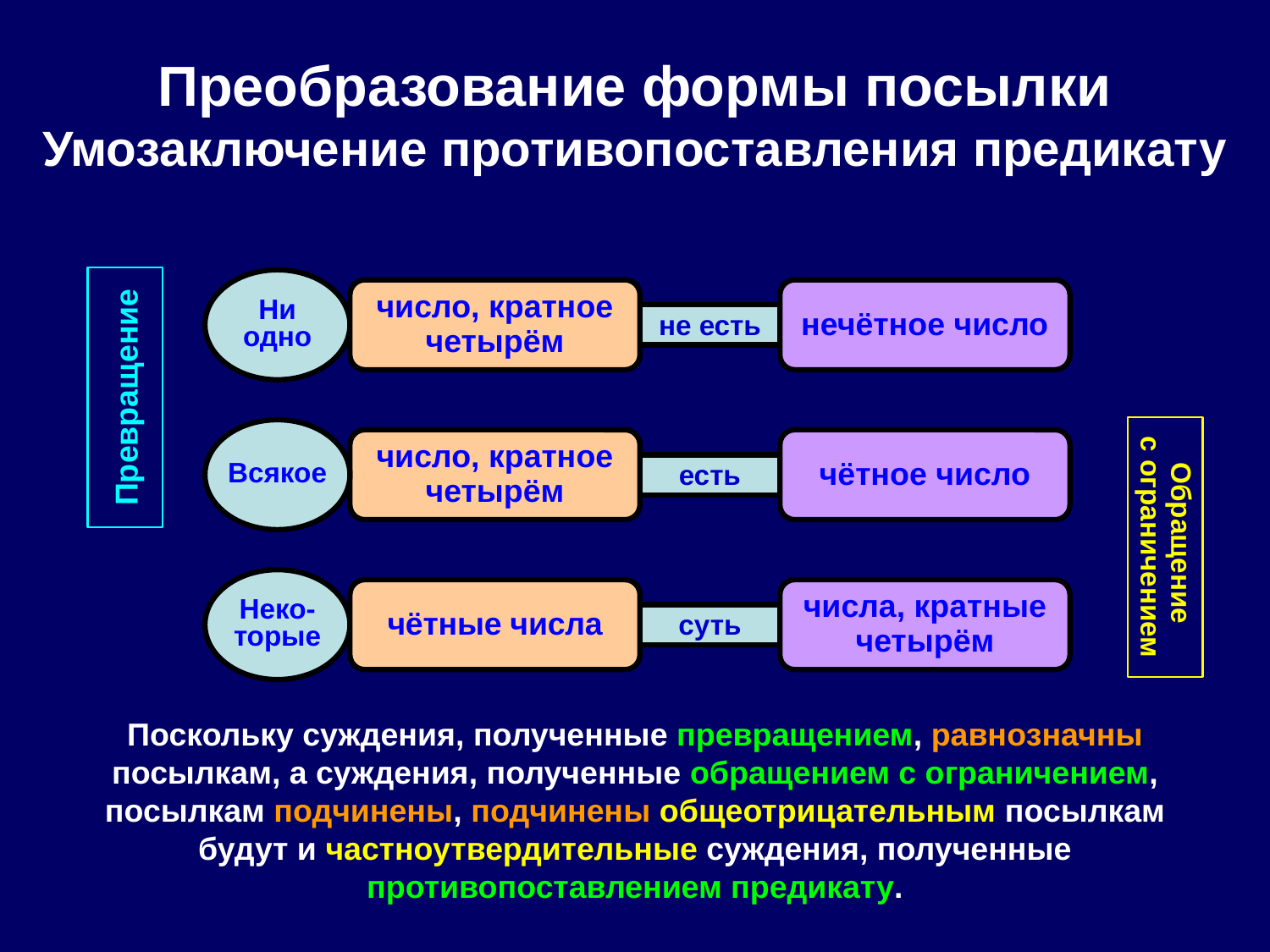

Преобразование формы посылки
Умозаключение противопоставления предикату
Ни одно
число, кратное четырём
нечётное число
не есть
Превращение
Всякое
число, кратное четырём
чётное число
есть

Обращение
с ограничением
Неко-торые
чётные числа
числа, кратные четырём
суть
Поскольку суждения, полученные превращением, равнозначны посылкам, а суждения, полученные обращением с ограничением, посылкам подчинены, подчинены общеотрицательным посылкам будут и частноутвердительные суждения, полученные противопоставлением предикату.